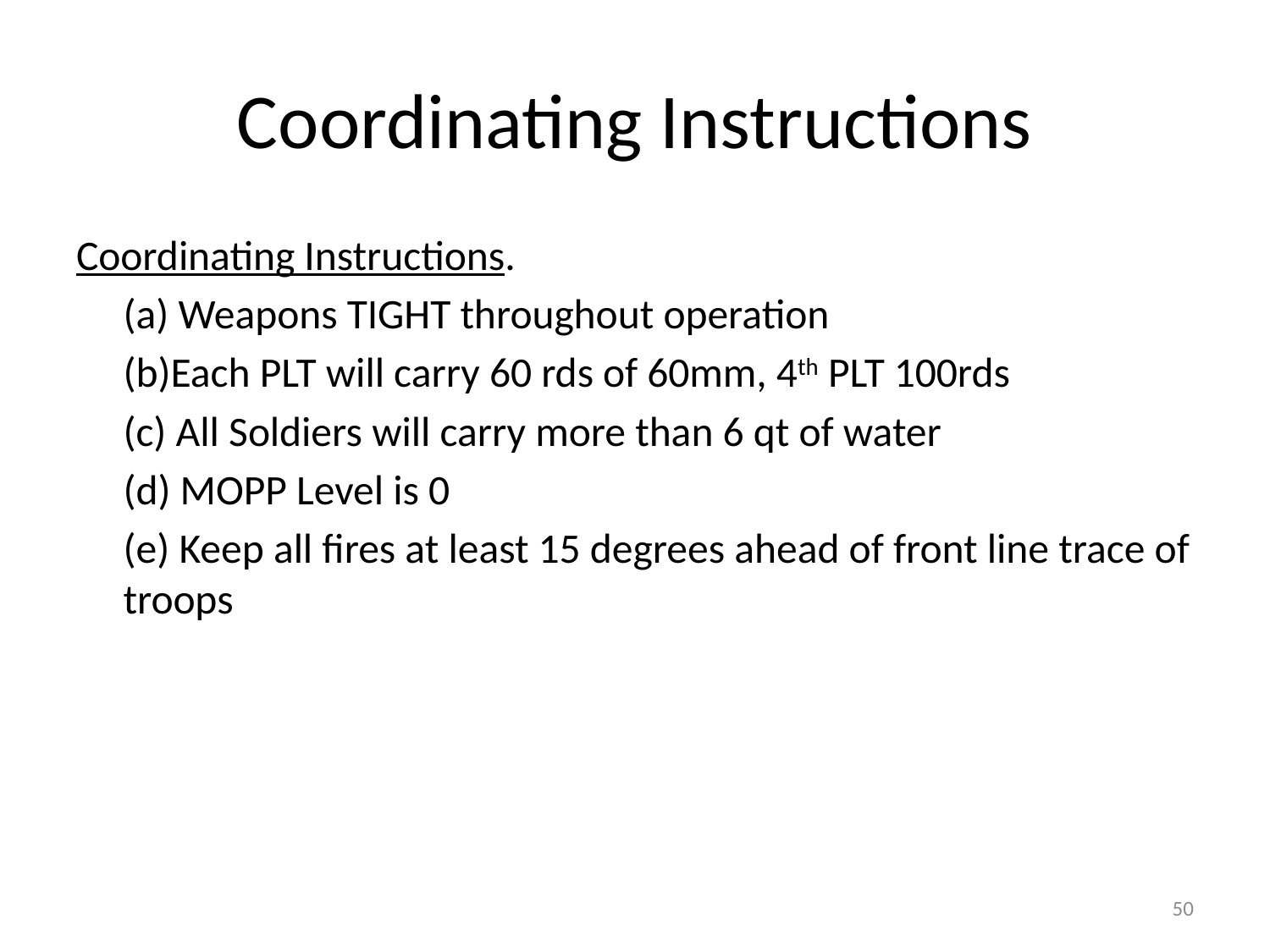

# Coordinating Instructions
Coordinating Instructions.
			(a) Weapons TIGHT throughout operation
			(b)Each PLT will carry 60 rds of 60mm, 4th PLT 100rds
			(c) All Soldiers will carry more than 6 qt of water
			(d) MOPP Level is 0
			(e) Keep all fires at least 15 degrees ahead of front line trace of troops

50